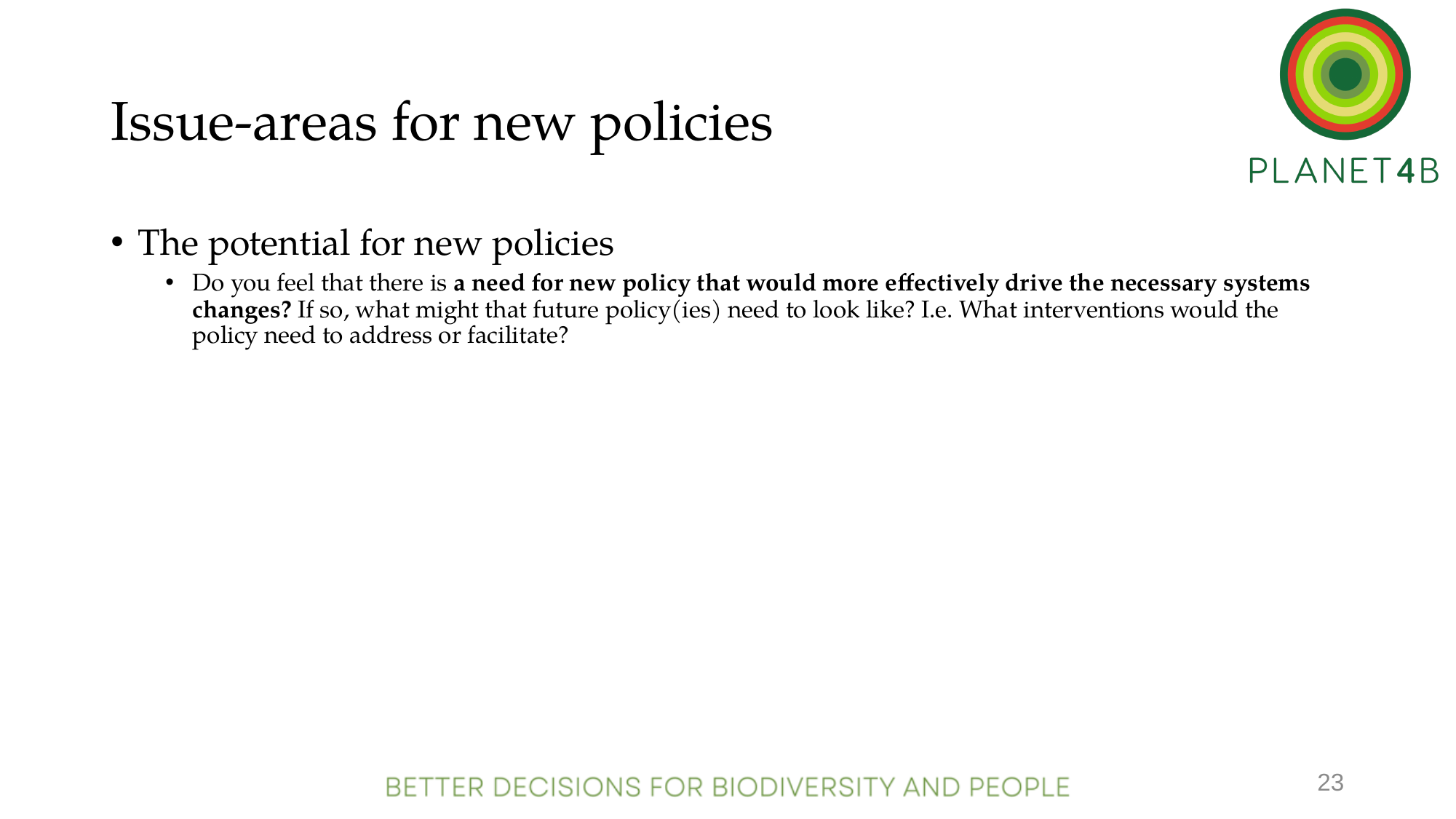

# Issue-areas for new policies
The potential for new policies
Do you feel that there is a need for new policy that would more effectively drive the necessary systems changes? If so, what might that future policy(ies) need to look like? I.e. What interventions would the policy need to address or facilitate?

23